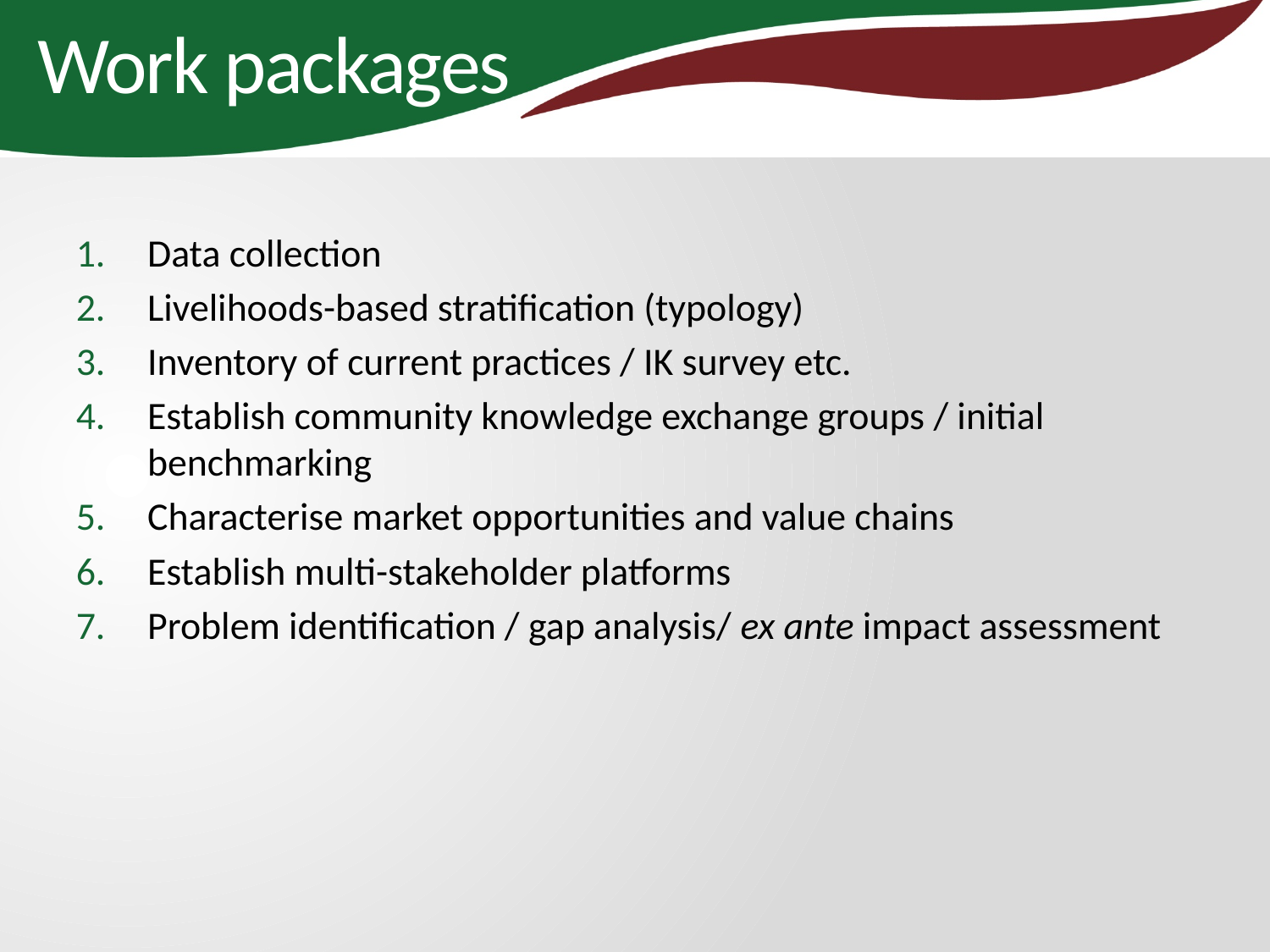

# Work packages
Data collection
Livelihoods-based stratification (typology)
Inventory of current practices / IK survey etc.
Establish community knowledge exchange groups / initial benchmarking
Characterise market opportunities and value chains
Establish multi-stakeholder platforms
Problem identification / gap analysis/ ex ante impact assessment